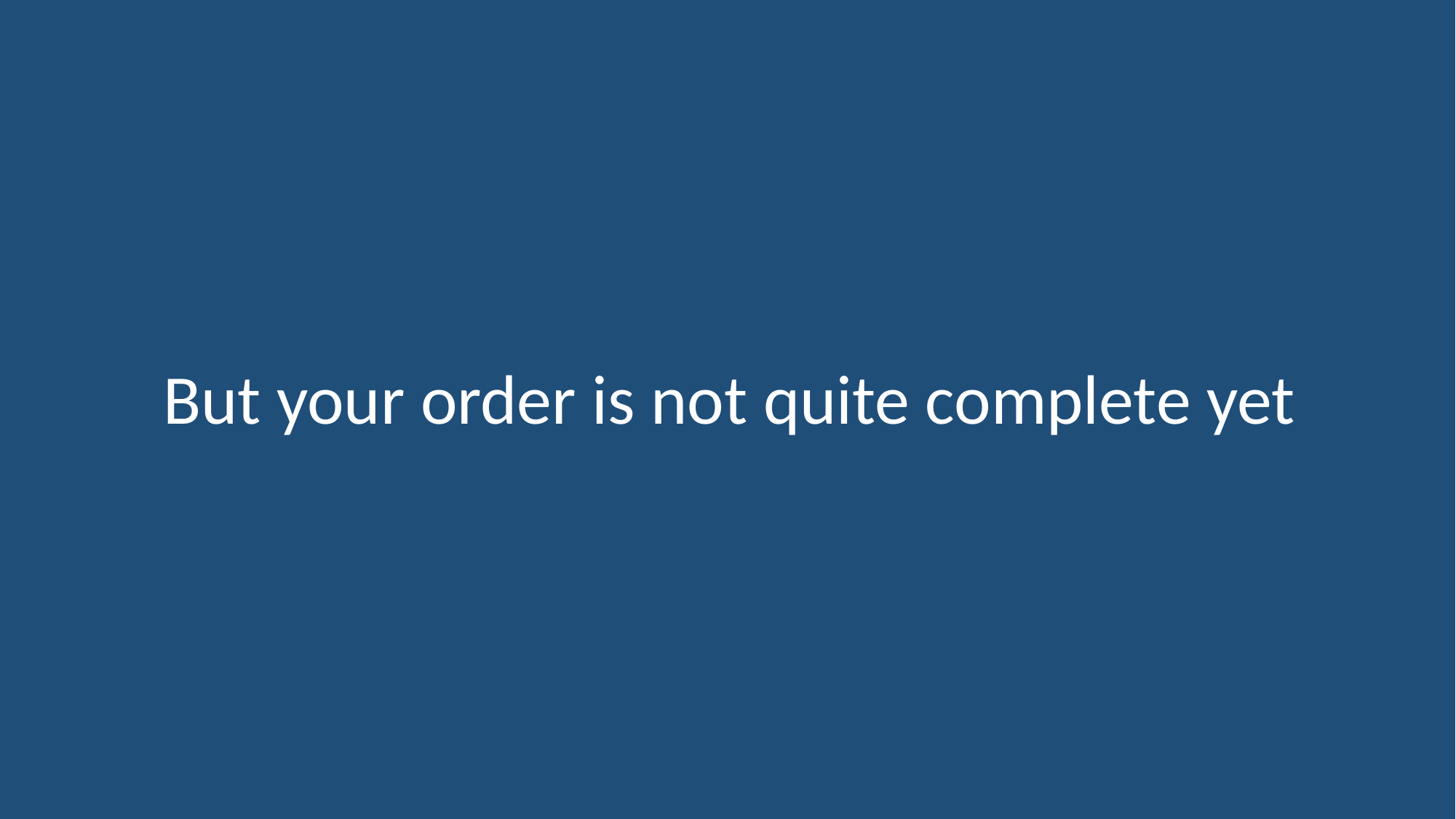

# But your order is not quite complete yet